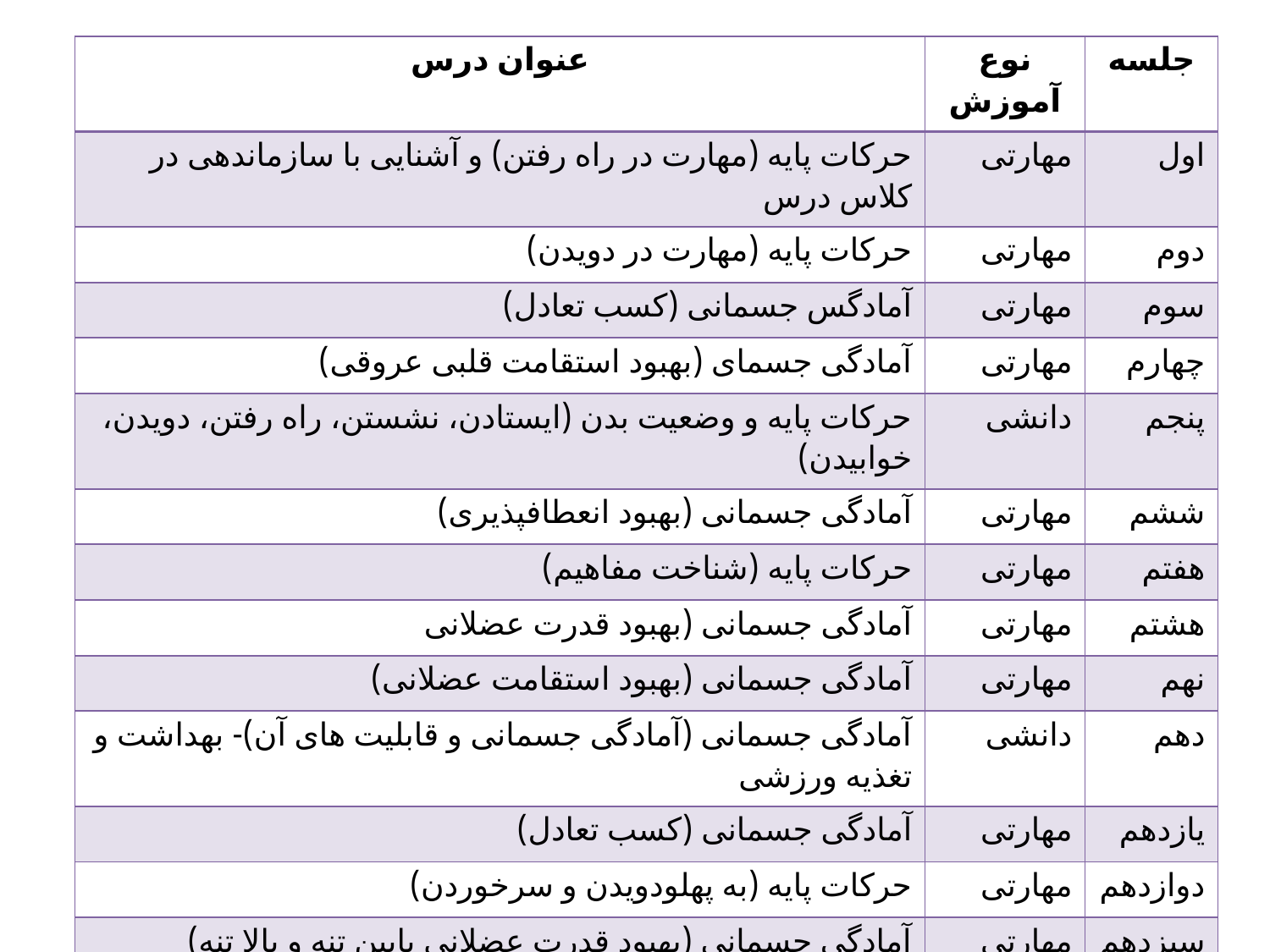

| عنوان درس | نوع آموزش | جلسه |
| --- | --- | --- |
| حرکات پایه (مهارت در راه رفتن) و آشنایی با سازماندهی در کلاس درس | مهارتی | اول |
| حرکات پایه (مهارت در دویدن) | مهارتی | دوم |
| آمادگس جسمانی (کسب تعادل) | مهارتی | سوم |
| آمادگی جسمای (بهبود استقامت قلبی عروقی) | مهارتی | چهارم |
| حرکات پایه و وضعیت بدن (ایستادن، نشستن، راه رفتن، دویدن، خوابیدن) | دانشی | پنجم |
| آمادگی جسمانی (بهبود انعطافپذیری) | مهارتی | ششم |
| حرکات پایه (شناخت مفاهیم) | مهارتی | هفتم |
| آمادگی جسمانی (بهبود قدرت عضلانی | مهارتی | هشتم |
| آمادگی جسمانی (بهبود استقامت عضلانی) | مهارتی | نهم |
| آمادگی جسمانی (آمادگی جسمانی و قابلیت های آن)- بهداشت و تغذیه ورزشی | دانشی | دهم |
| آمادگی جسمانی (کسب تعادل) | مهارتی | یازدهم |
| حرکات پایه (به پهلودویدن و سرخوردن) | مهارتی | دوازدهم |
| آمادگی جسمانی (بهبود قدرت عضلانی پایین تنه و بالا تنه) | مهارتی | سیزدهم |
| حرکات پایه (پرتاب یک دستی) پرتاب از بالا | مهارتی | چهاردهم |
| حرکات پایه (چرخیدن، پیچیدن و بلند کردن) | مهارتی | پانزدهم |